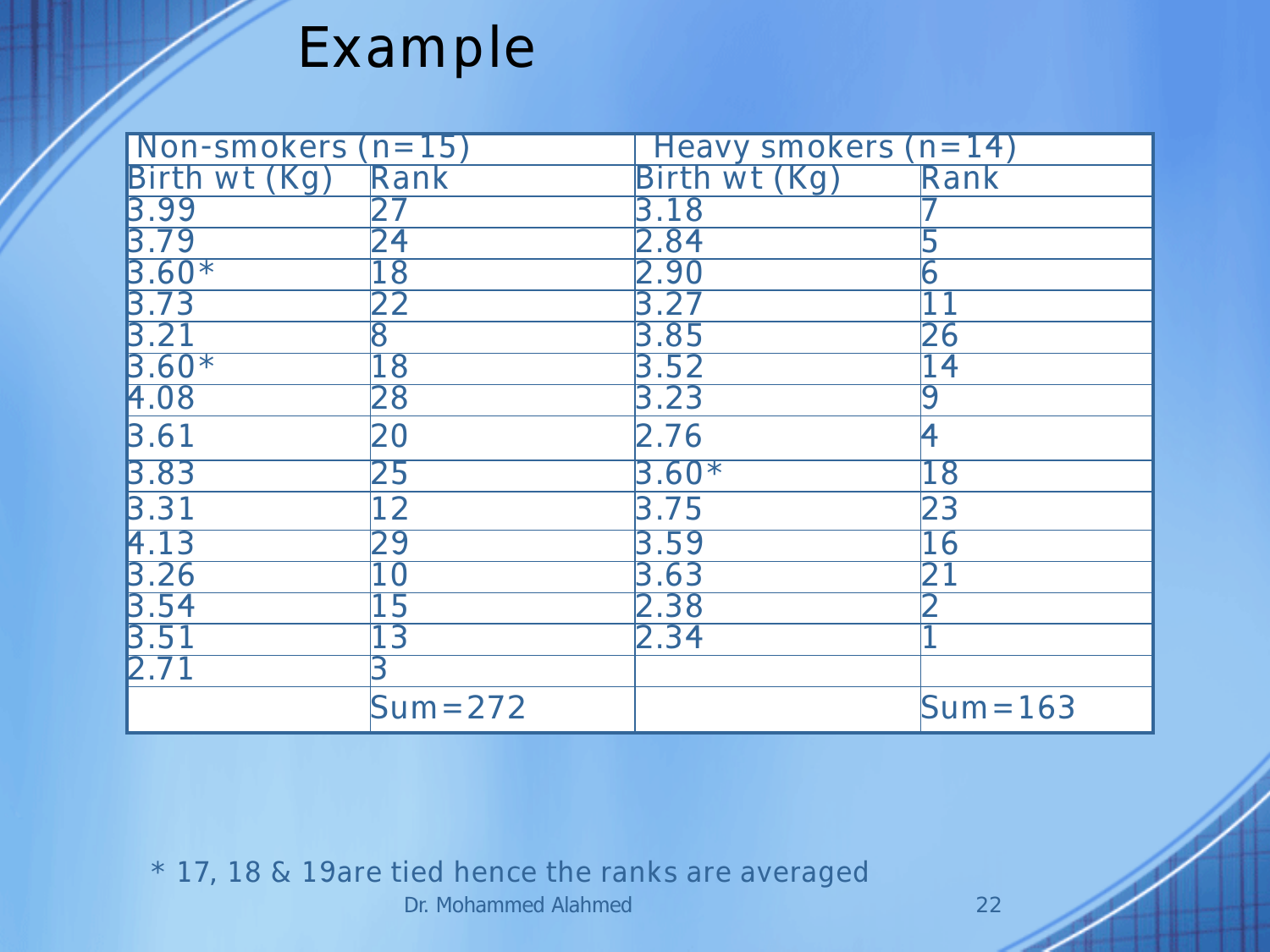

# Example
| Non-smokers (n=15) |  | Heavy smokers (n=14) |  |
| --- | --- | --- | --- |
| Birth wt (Kg) | Rank | Birth wt (Kg) | Rank |
| 3.99 | 27 | 3.18 | 7 |
| 3.79 | 24 | 2.84 | 5 |
| 3.60\* | 18 | 2.90 | 6 |
| 3.73 | 22 | 3.27 | 11 |
| 3.21 | 8 | 3.85 | 26 |
| 3.60\* | 18 | 3.52 | 14 |
| 4.08 | 28 | 3.23 | 9 |
| 3.61 | 20 | 2.76 | 4 |
| 3.83 | 25 | 3.60\* | 18 |
| 3.31 | 12 | 3.75 | 23 |
| 4.13 | 29 | 3.59 | 16 |
| 3.26 | 10 | 3.63 | 21 |
| 3.54 | 15 | 2.38 | 2 |
| 3.51 | 13 | 2.34 | 1 |
| 2.71 | 3 |  |  |
|  | Sum=272 |  | Sum=163 |
* 17, 18 & 19are tied hence the ranks are averaged
Dr. Mohammed Alahmed
22